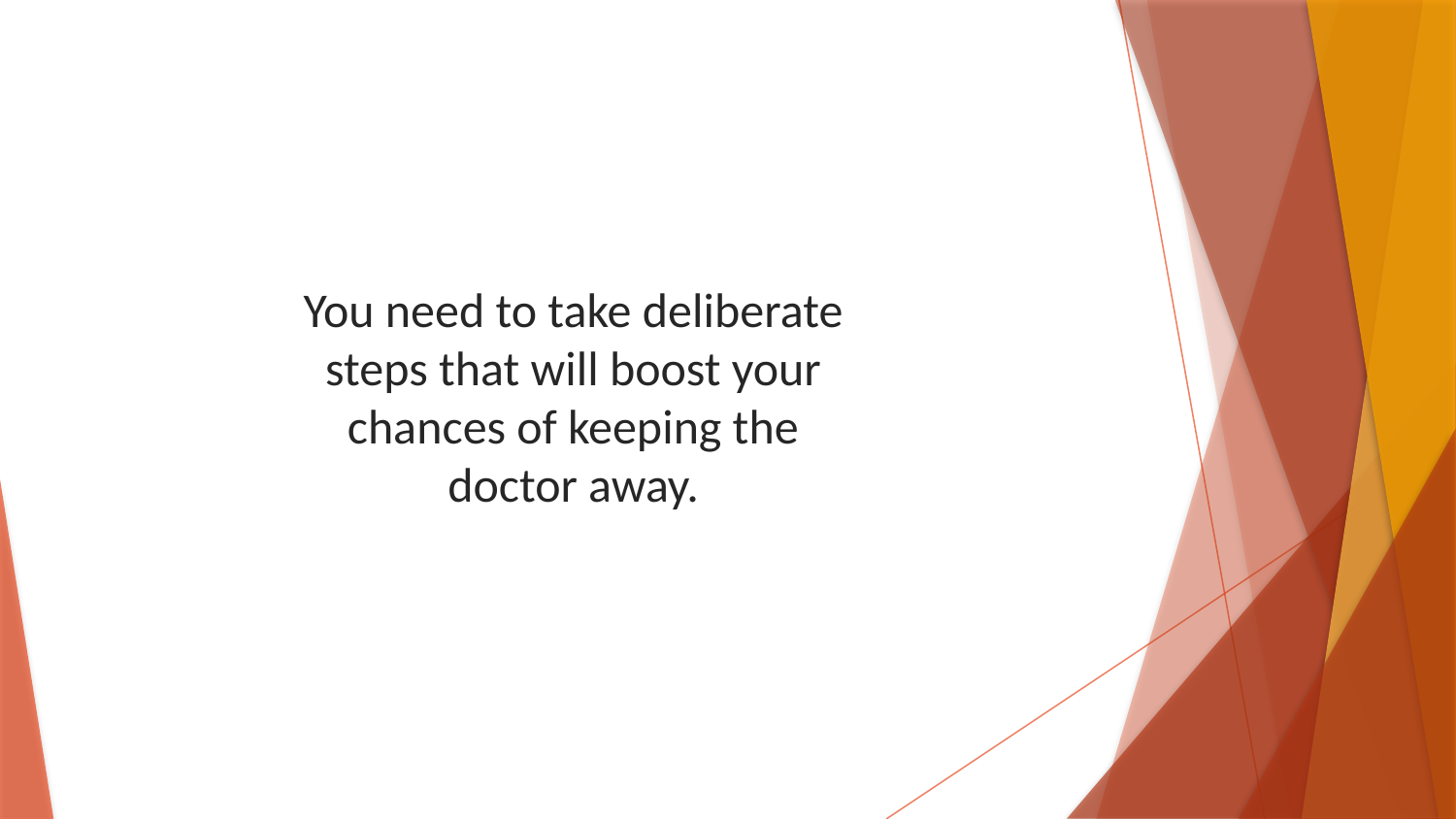

You need to take deliberate steps that will boost your chances of keeping the doctor away.